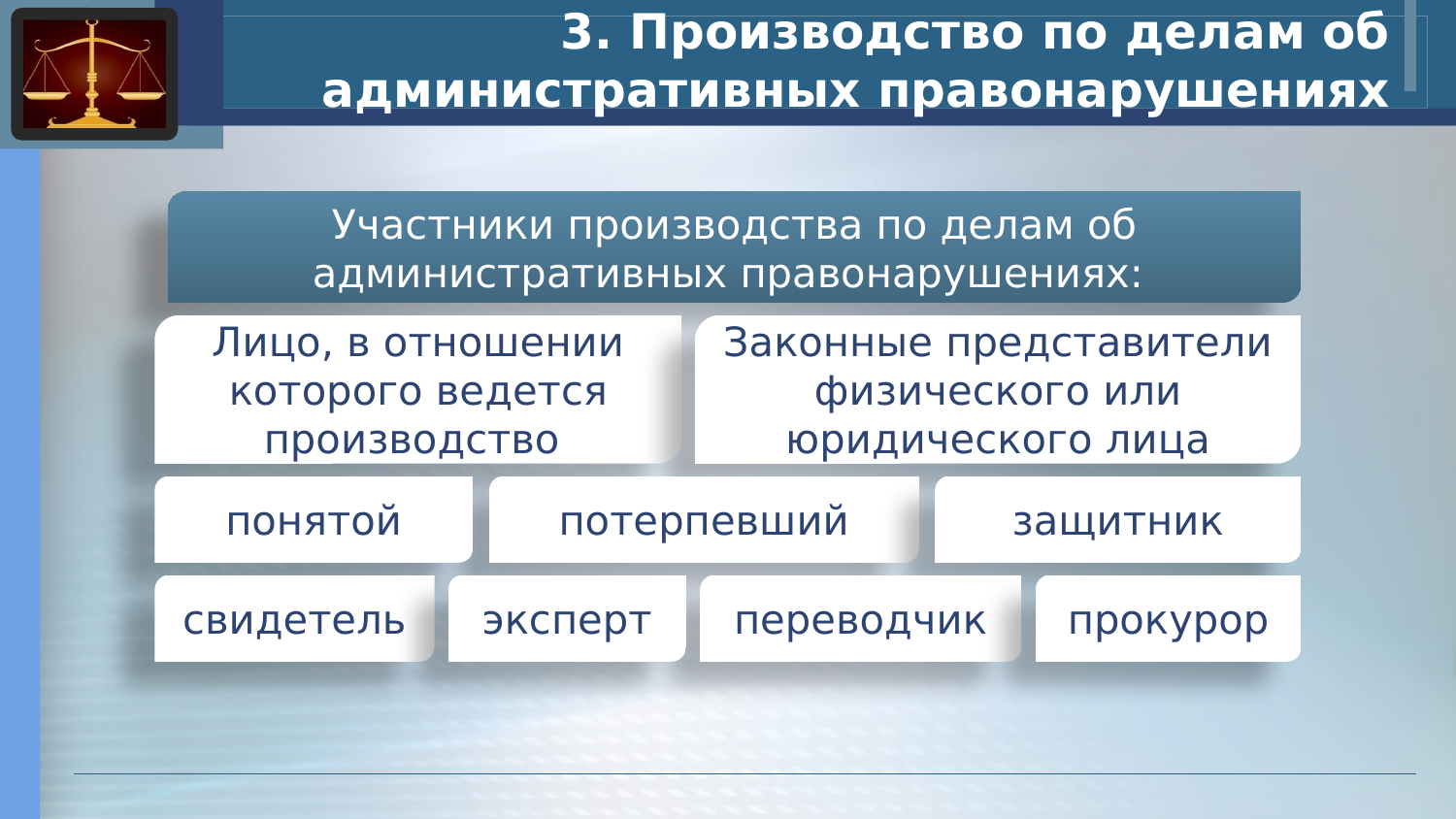

# 3. Производство по делам об административных правонарушениях
Участники производства по делам об административных правонарушениях:
Лицо, в отношении которого ведется производство
Законные представители физического или юридического лица
понятой
потерпевший
защитник
свидетель
эксперт
переводчик
прокурор
13